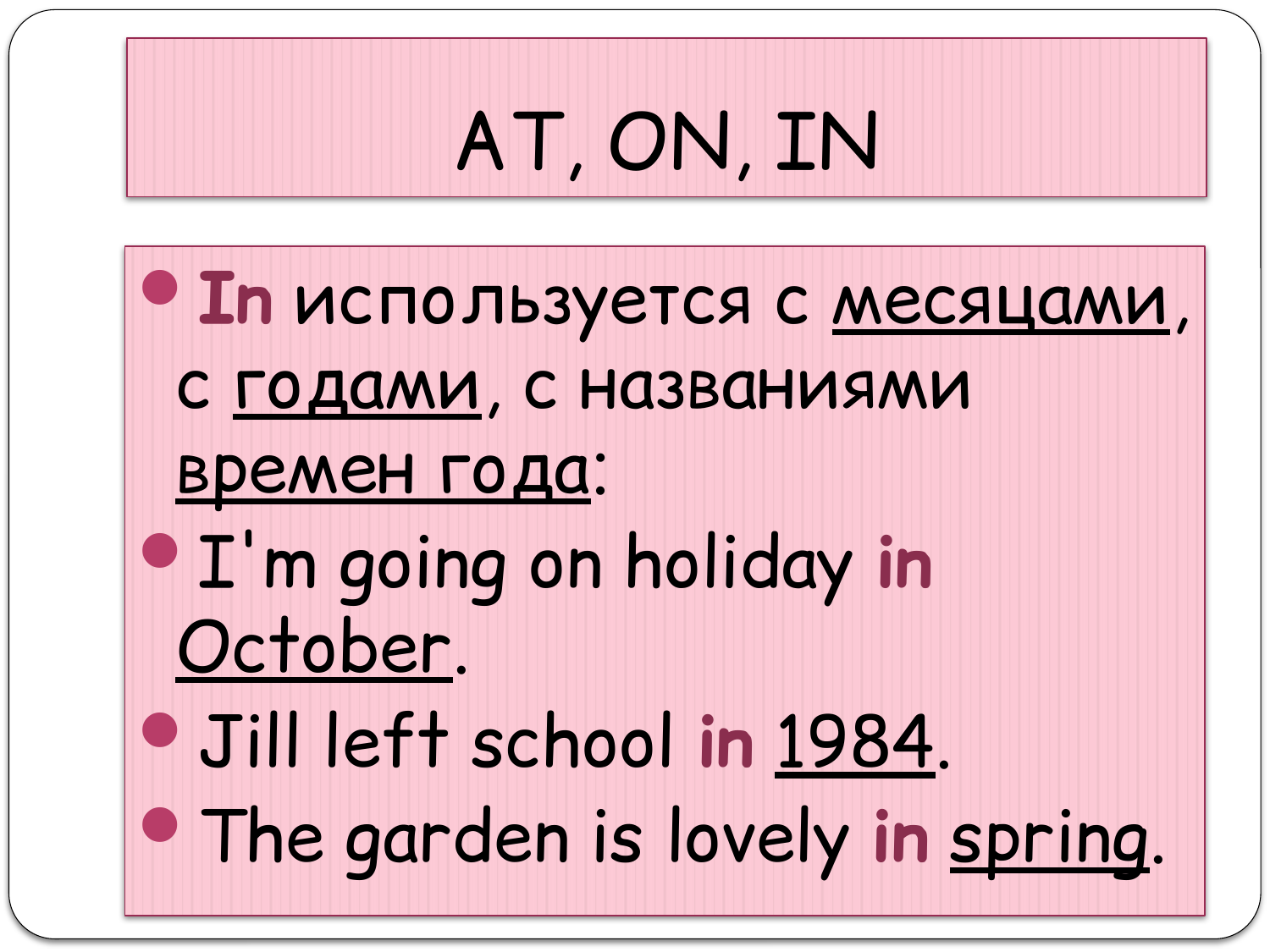

# AT, ON, IN
In используется с месяцами, с годами, с названиями времен года:
I'm going on holiday in October.
Jill left school in 1984.
The garden is lovely in spring.